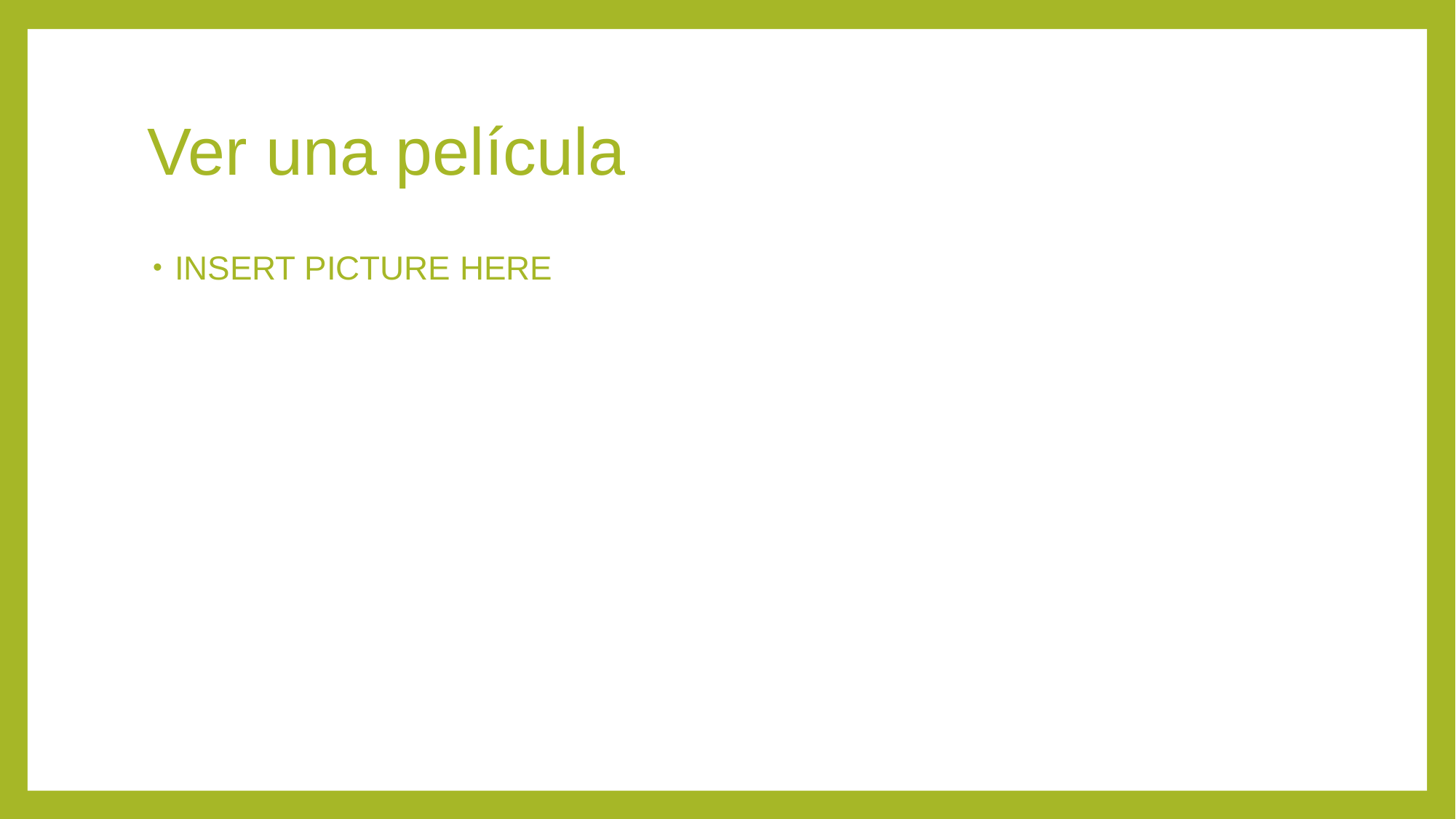

# Ver una película
INSERT PICTURE HERE